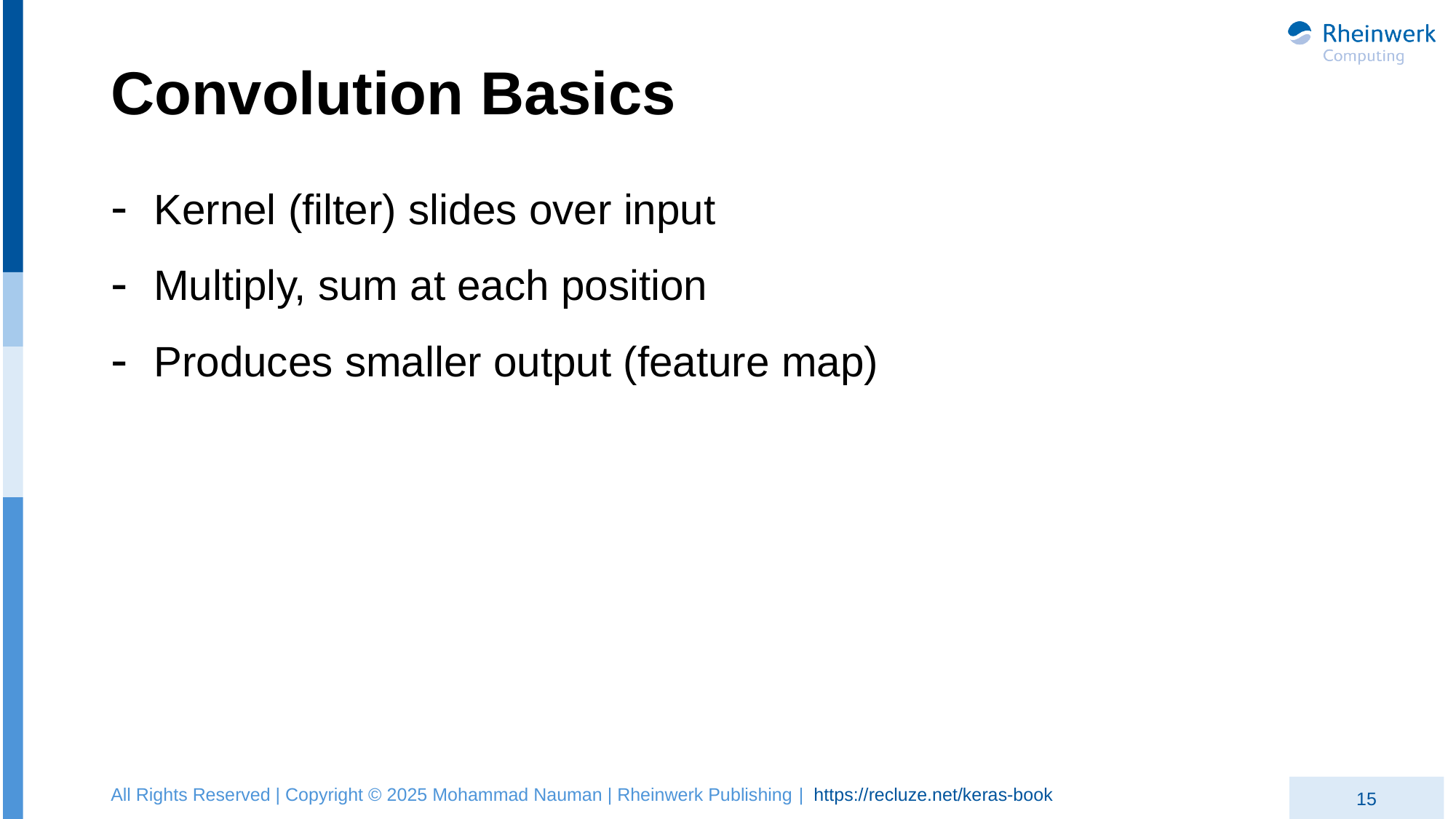

# Convolution Basics
Kernel (filter) slides over input
Multiply, sum at each position
Produces smaller output (feature map)